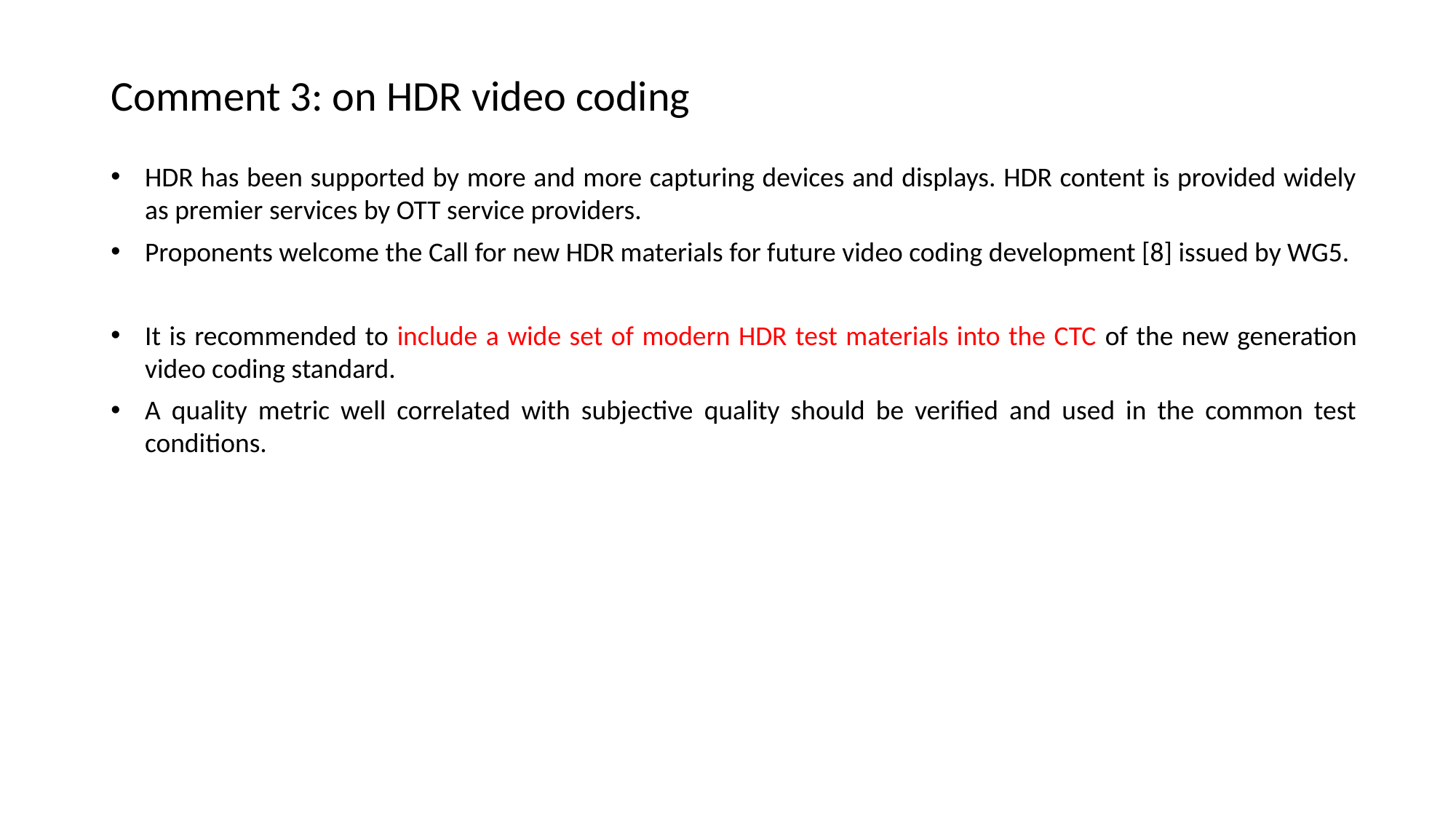

# Comment 3: on HDR video coding
HDR has been supported by more and more capturing devices and displays. HDR content is provided widely as premier services by OTT service providers.
Proponents welcome the Call for new HDR materials for future video coding development [8] issued by WG5.

It is recommended to include a wide set of modern HDR test materials into the CTC of the new generation video coding standard.
A quality metric well correlated with subjective quality should be verified and used in the common test conditions.